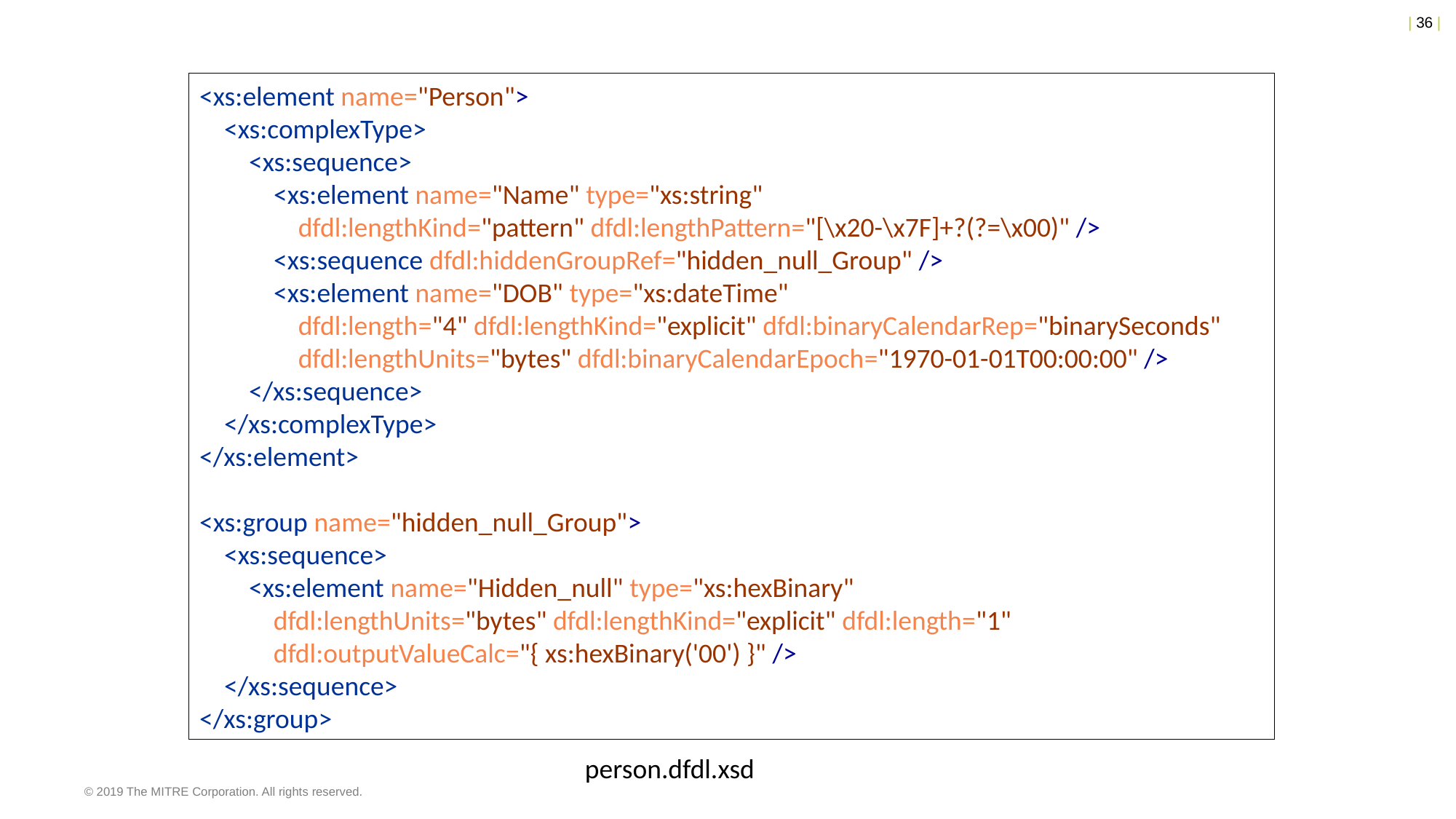

<xs:element name="Person">
    <xs:complexType>
        <xs:sequence>
            <xs:element name="Name" type="xs:string"
                dfdl:lengthKind="pattern" dfdl:lengthPattern="[\x20-\x7F]+?(?=\x00)" />
            <xs:sequence dfdl:hiddenGroupRef="hidden_null_Group" />
            <xs:element name="DOB" type="xs:dateTime"
                dfdl:length="4" dfdl:lengthKind="explicit" dfdl:binaryCalendarRep="binarySeconds"
                dfdl:lengthUnits="bytes" dfdl:binaryCalendarEpoch="1970-01-01T00:00:00" />
        </xs:sequence>
    </xs:complexType>
</xs:element>
<xs:group name="hidden_null_Group">
    <xs:sequence>
        <xs:element name="Hidden_null" type="xs:hexBinary"
            dfdl:lengthUnits="bytes" dfdl:lengthKind="explicit" dfdl:length="1"
            dfdl:outputValueCalc="{ xs:hexBinary('00') }" />
    </xs:sequence>
</xs:group>
person.dfdl.xsd
© 2019 The MITRE Corporation. All rights reserved.